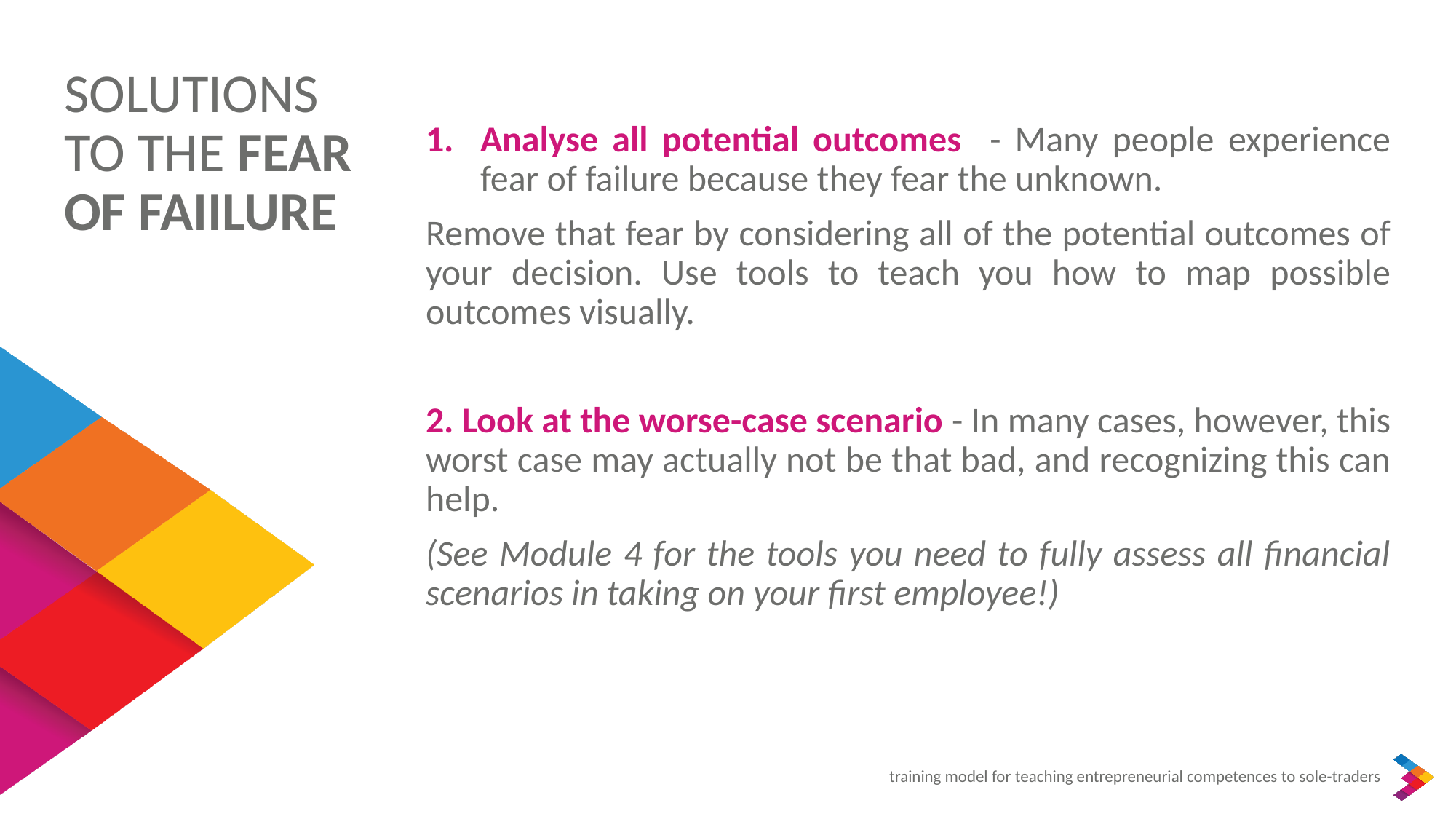

SOLUTIONS TO THE FEAR OF FAIILURE
Analyse all potential outcomes  - Many people experience fear of failure because they fear the unknown.
Remove that fear by considering all of the potential outcomes of your decision. Use tools to teach you how to map possible outcomes visually.

2. Look at the worse-case scenario - In many cases, however, this worst case may actually not be that bad, and recognizing this can help.
(See Module 4 for the tools you need to fully assess all financial scenarios in taking on your first employee!)